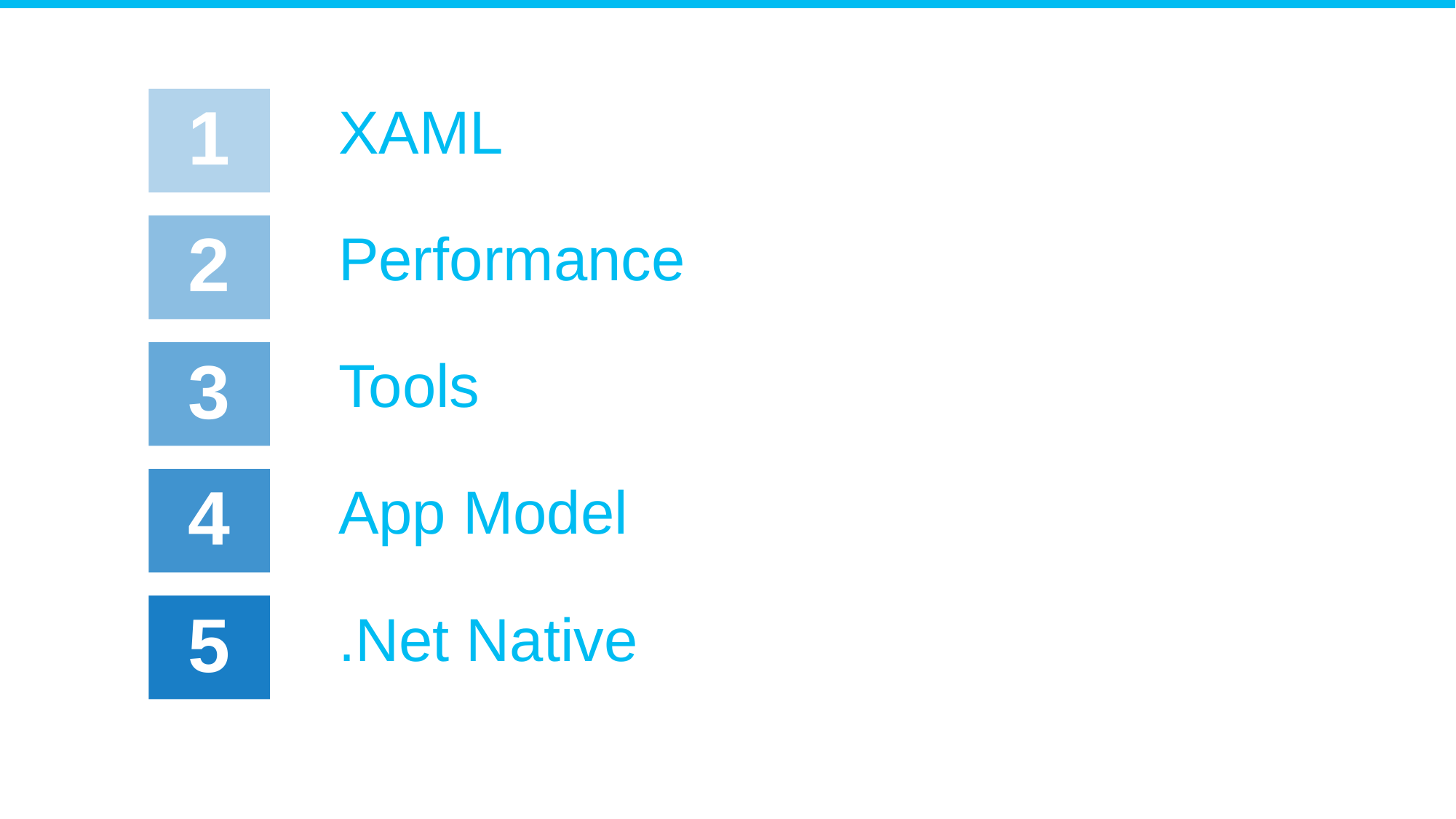

1
XAML
2
Performance
3
Tools
4
App Model
5
.Net Native